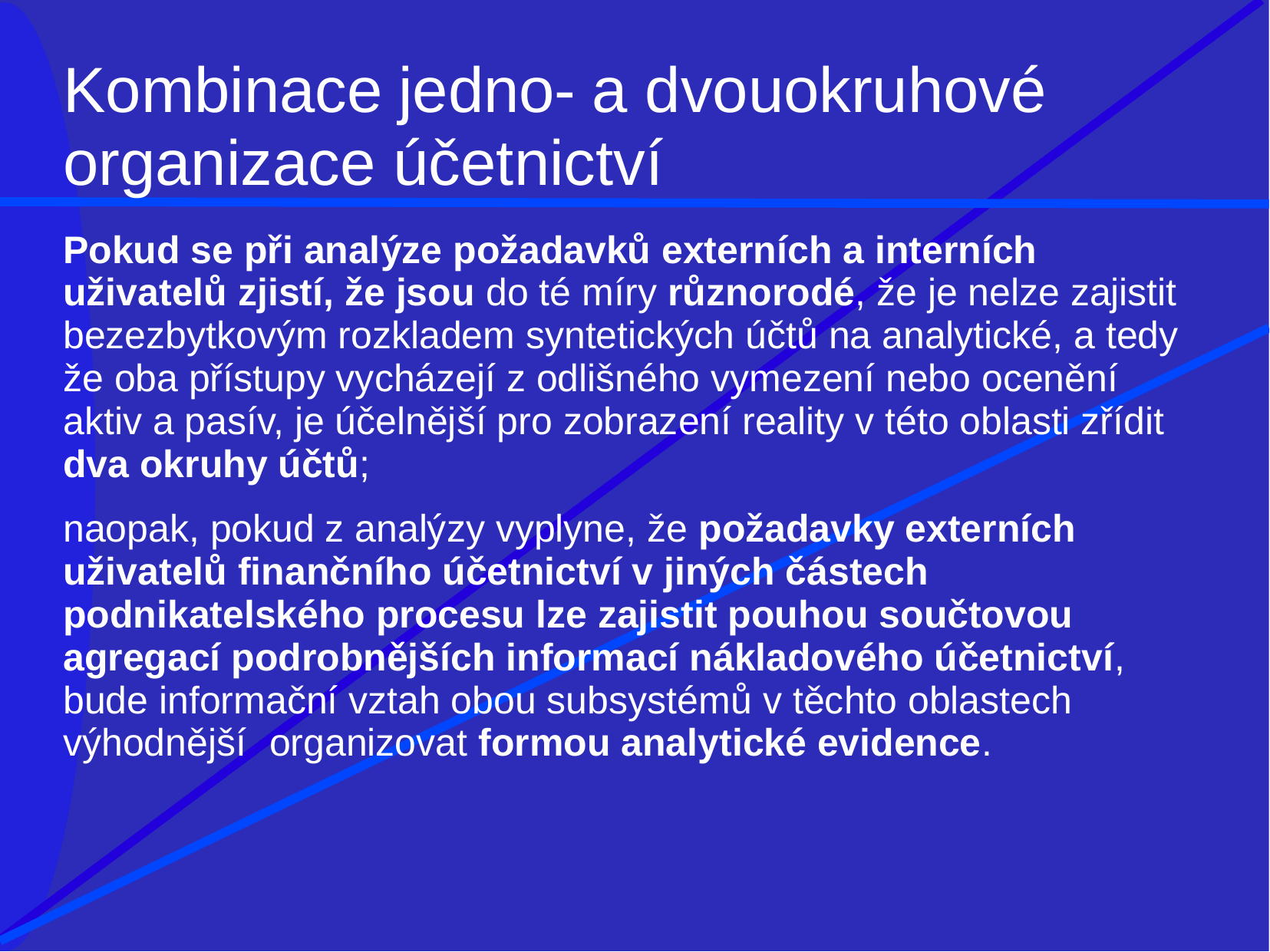

# Kombinace jedno- a dvouokruhové
organizace účetnictví
Pokud se při analýze požadavků externích a interních uživatelů zjistí, že jsou do té míry různorodé, že je nelze zajistit bezezbytkovým rozkladem syntetických účtů na analytické, a tedy že oba přístupy vycházejí z odlišného vymezení nebo ocenění aktiv a pasív, je účelnější pro zobrazení reality v této oblasti zřídit dva okruhy účtů;
naopak, pokud z analýzy vyplyne, že požadavky externích uživatelů finančního účetnictví v jiných částech podnikatelského procesu lze zajistit pouhou součtovou agregací podrobnějších informací nákladového účetnictví, bude informační vztah obou subsystémů v těchto oblastech výhodnější	organizovat formou analytické evidence.